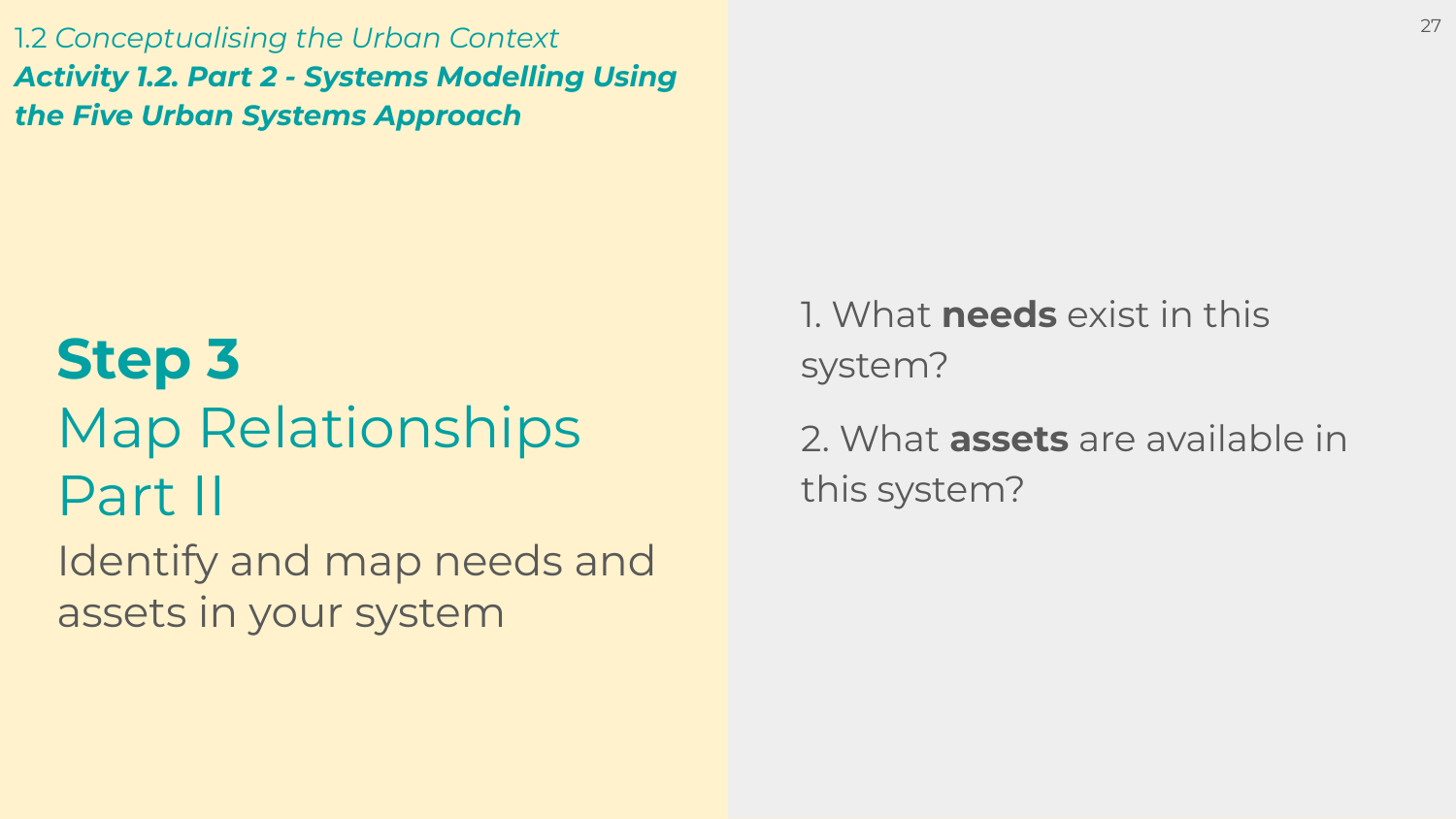

1.2 Conceptualising the Urban Context
Activity 1.2. Part 2 - Systems Modelling Using the Five Urban Systems Approach
27
1. What needs exist in this system?
2. What assets are available in this system?

# Step 3 Map Relationships Part II
Identify and map needs and assets in your system